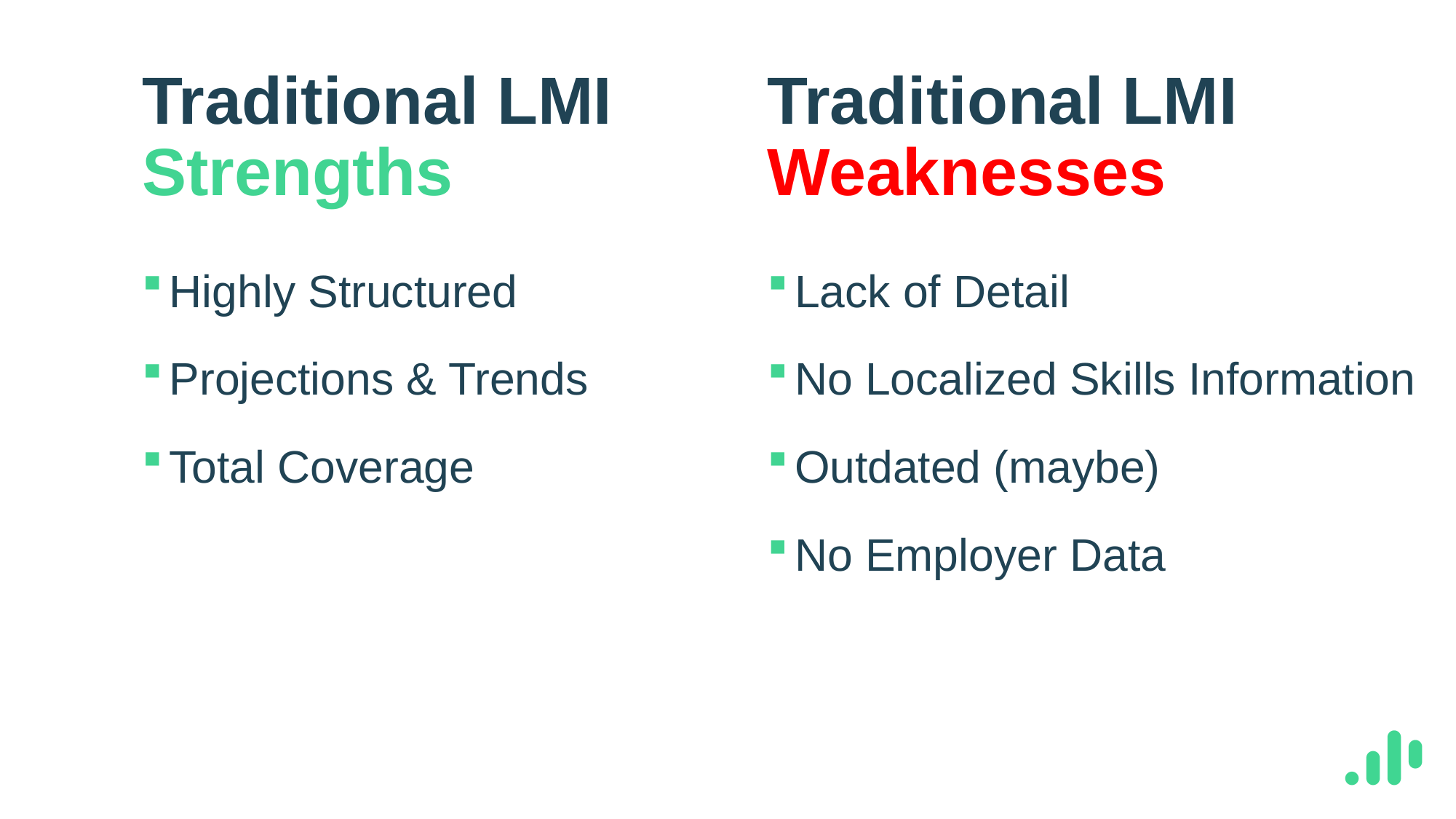

# Traditional LMI Weaknesses
Traditional LMI Strengths
Highly Structured
Projections & Trends
Total Coverage
Lack of Detail
No Localized Skills Information
Outdated (maybe)
No Employer Data